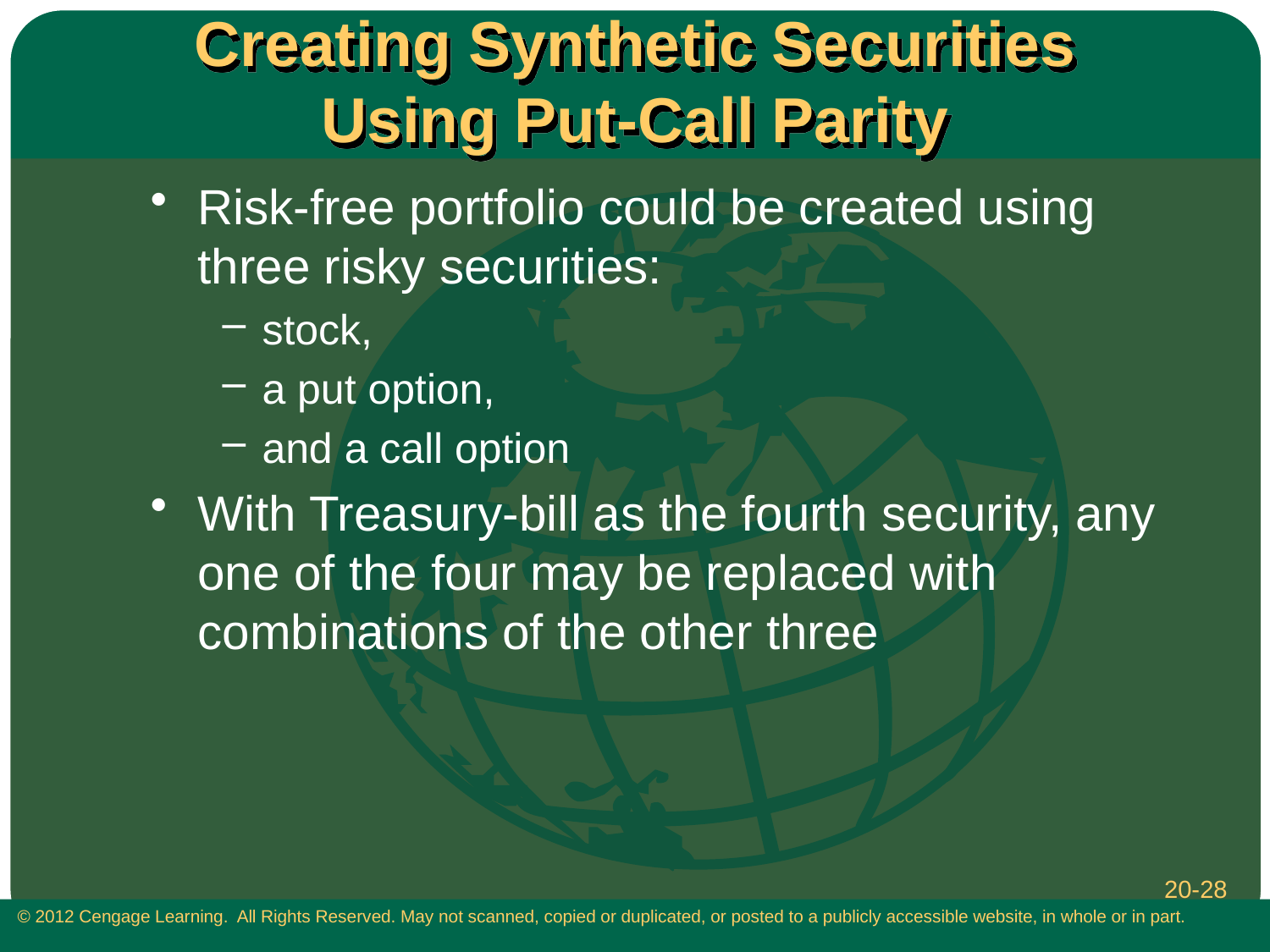

# Creating Synthetic Securities Using Put-Call Parity
Risk-free portfolio could be created using three risky securities:
stock,
a put option,
and a call option
With Treasury-bill as the fourth security, any one of the four may be replaced with combinations of the other three
20-28
 © 2012 Cengage Learning.  All Rights Reserved. May not scanned, copied or duplicated, or posted to a publicly accessible website, in whole or in part.